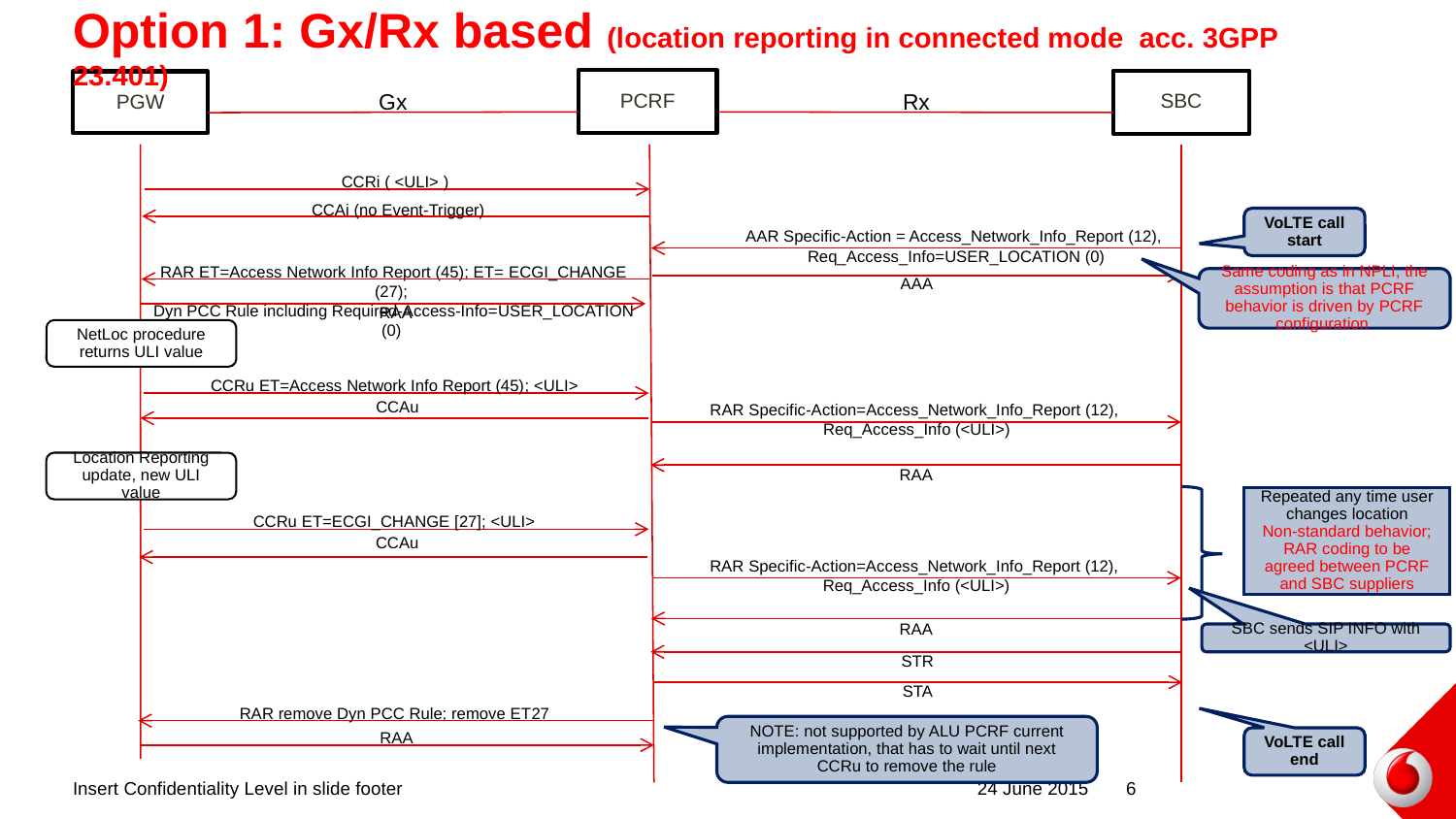

# Option 1: Gx/Rx based (location reporting in connected mode  acc. 3GPP 23.401)
PCRF
SBC
PGW
Gx
Rx
CCRi ( <ULI> )

CCAi (no Event-Trigger)
VoLTE call start
AAR Specific-Action = Access_Network_Info_Report (12),
Req_Access_Info=USER_LOCATION (0)

RAR ET=Access Network Info Report (45); ET= ECGI_CHANGE (27);
Dyn PCC Rule including Required-Access-Info=USER_LOCATION (0)

Same coding as in NPLI, the assumption is that PCRF behavior is driven by PCRF configuration
AAA
RAA
NetLoc procedure returns ULI value
CCRu ET=Access Network Info Report (45); <ULI>

CCAu
RAR Specific-Action=Access_Network_Info_Report (12),
Req_Access_Info (<ULI>)

Location Reporting update, new ULI value
RAA

Repeated any time user changes location
Non-standard behavior; RAR coding to be agreed between PCRF and SBC suppliers
CCRu ET=ECGI_CHANGE [27]; <ULI>

CCAu
RAR Specific-Action=Access_Network_Info_Report (12),
Req_Access_Info (<ULI>)

RAA

SBC sends SIP INFO with <ULI>
STR
STA
RAR remove Dyn PCC Rule; remove ET27

NOTE: not supported by ALU PCRF current implementation, that has to wait until next CCRu to remove the rule
RAA
VoLTE call end
Insert Confidentiality Level in slide footer
24 June 2015
6